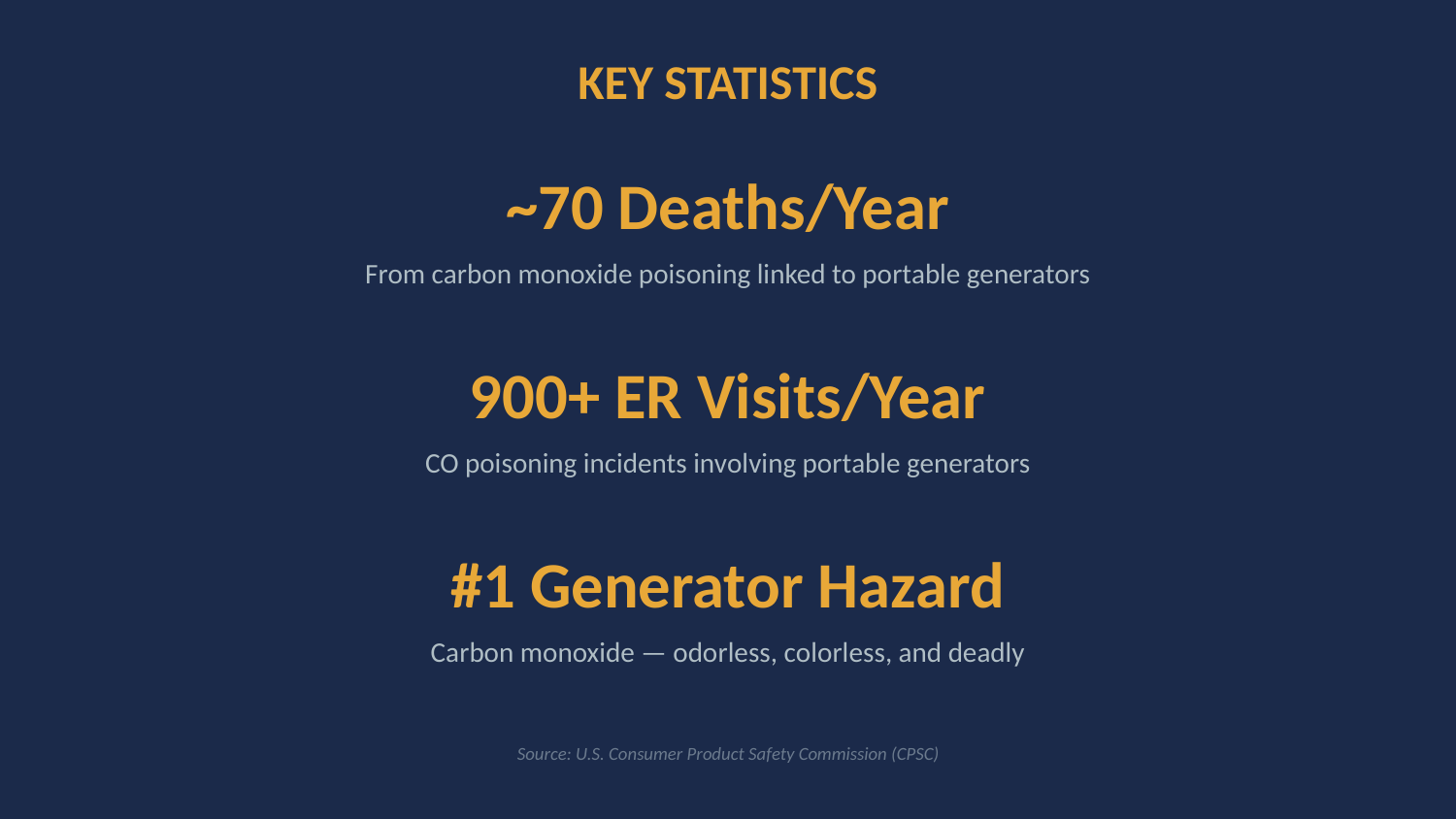

KEY STATISTICS
~70 Deaths/Year
From carbon monoxide poisoning linked to portable generators
900+ ER Visits/Year
CO poisoning incidents involving portable generators
#1 Generator Hazard
Carbon monoxide — odorless, colorless, and deadly
Source: U.S. Consumer Product Safety Commission (CPSC)